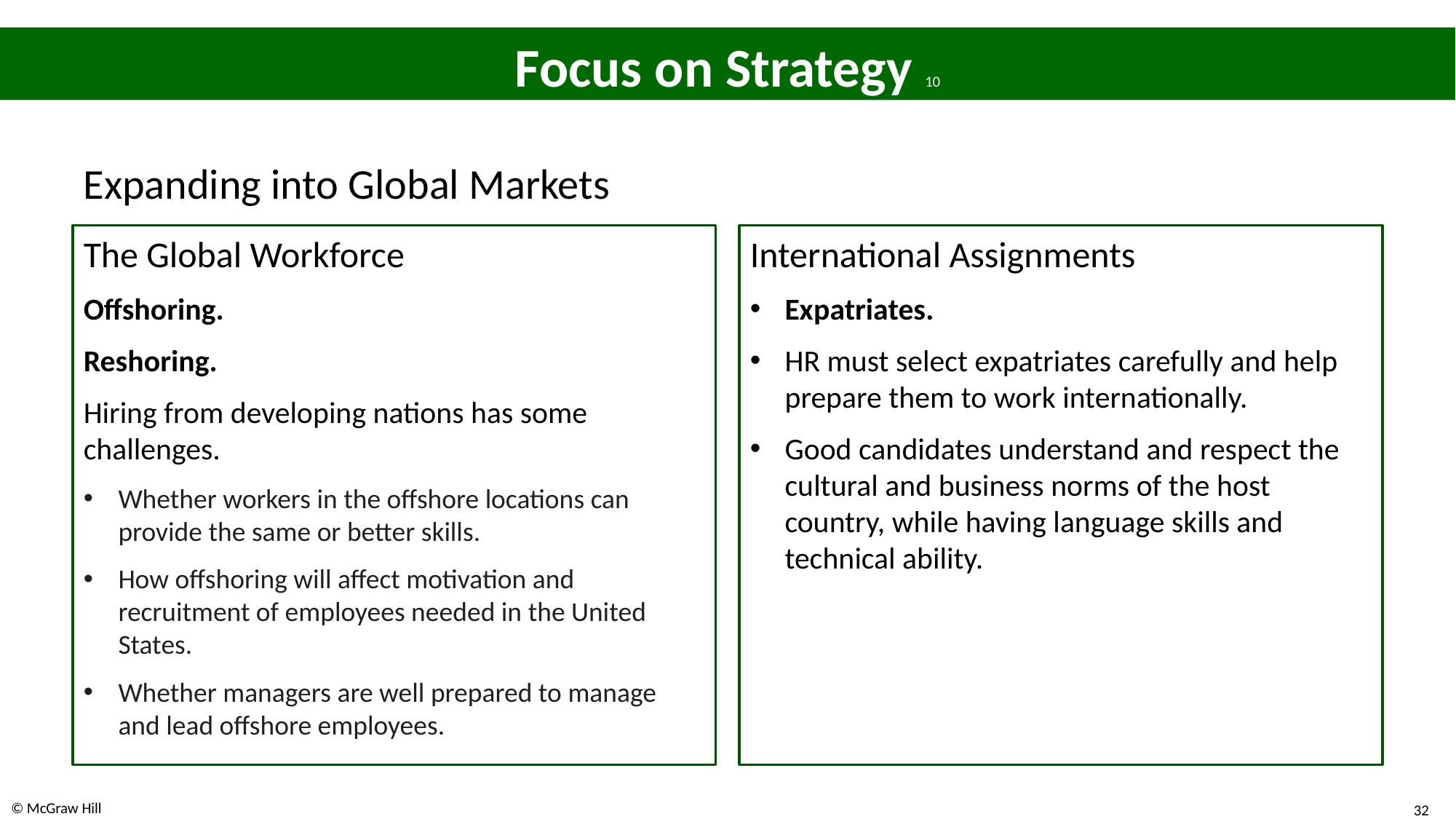

# Focus on Strategy 10
Expanding into Global Markets
The Global Workforce
Offshoring.
Reshoring.
Hiring from developing nations has some challenges.
Whether workers in the offshore locations can provide the same or better skills.
How offshoring will affect motivation and recruitment of employees needed in the United States.
Whether managers are well prepared to manage and lead offshore employees.
International Assignments
Expatriates.
HR must select expatriates carefully and help prepare them to work internationally.
Good candidates understand and respect the cultural and business norms of the host country, while having language skills and technical ability.